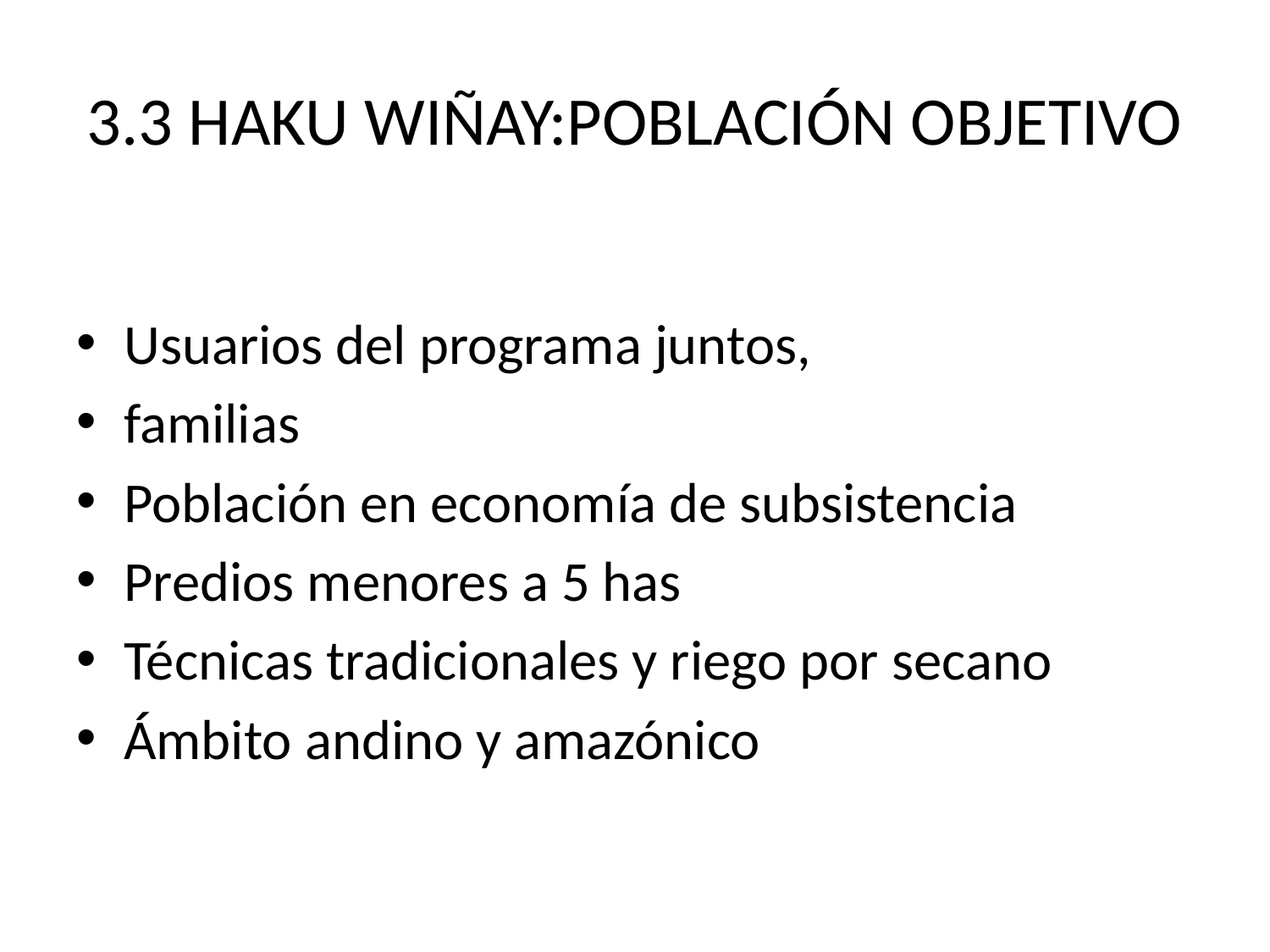

# 3.3 HAKU WIÑAY:POBLACIÓN OBJETIVO

Usuarios del programa juntos,
familias
Población en economía de subsistencia
Predios menores a 5 has
Técnicas tradicionales y riego por secano
Ámbito andino y amazónico